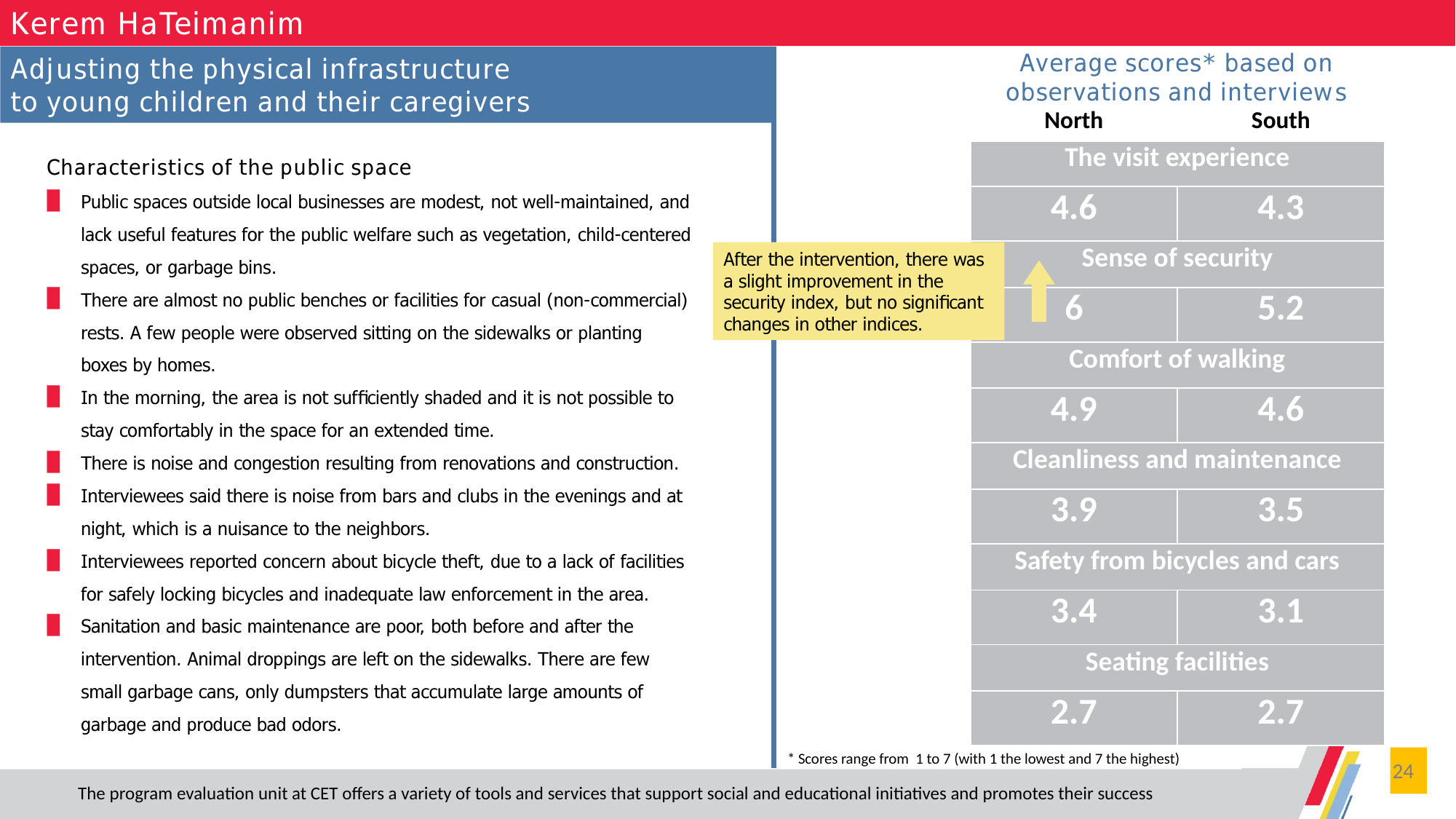

Kerem HaTeimanim
Adjusting the physical infrastructure
to young children and their caregivers
Average scores* based on observations and interviews
| North | South |
| --- | --- |
| The visit experience |  |
| 4.6 | 4.3 |
| Sense of security |  |
| 6 | 5.2 |
| Comfort of walking |  |
| 4.9 | 4.6 |
| Cleanliness and maintenance |  |
| 3.9 | 3.5 |
| Safety from bicycles and cars |  |
| 3.4 | 3.1 |
| Seating facilities |  |
| 2.7 | 2.7 |
Characteristics of the public space
Public spaces outside local businesses are modest, not well-maintained, and lack useful features for the public welfare such as vegetation, child-centered spaces, or garbage bins.
There are almost no public benches or facilities for casual (non-commercial) rests. A few people were observed sitting on the sidewalks or planting boxes by homes.
In the morning, the area is not sufficiently shaded and it is not possible to stay comfortably in the space for an extended time.
There is noise and congestion resulting from renovations and construction.
Interviewees said there is noise from bars and clubs in the evenings and at night, which is a nuisance to the neighbors.
Interviewees reported concern about bicycle theft, due to a lack of facilities for safely locking bicycles and inadequate law enforcement in the area.
Sanitation and basic maintenance are poor, both before and after the intervention. Animal droppings are left on the sidewalks. There are few small garbage cans, only dumpsters that accumulate large amounts of garbage and produce bad odors.
After the intervention, there was a slight improvement in the security index, but no significant changes in other indices.

* Scores range from  1 to 7 (with 1 the lowest and 7 the highest)
24